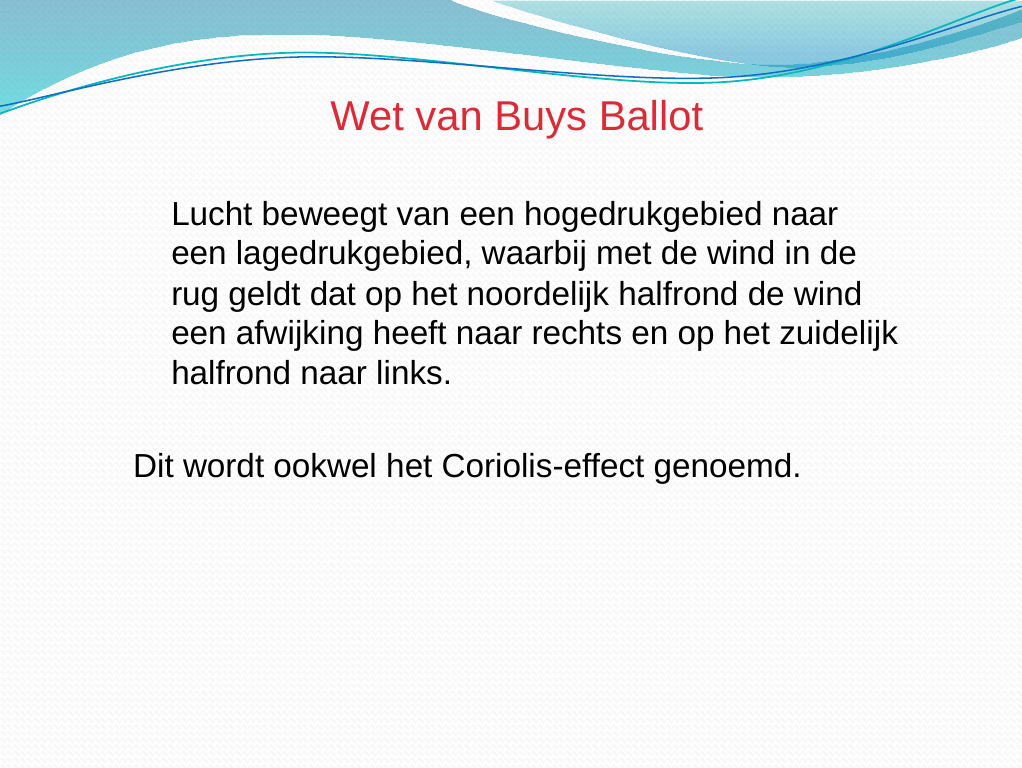

Wet van Buys Ballot

	Lucht beweegt van een hogedrukgebied naar een lagedrukgebied, waarbij met de wind in de rug geldt dat op het noordelijk halfrond de wind een afwijking heeft naar rechts en op het zuidelijk halfrond naar links.

Dit wordt ookwel het Coriolis-effect genoemd.